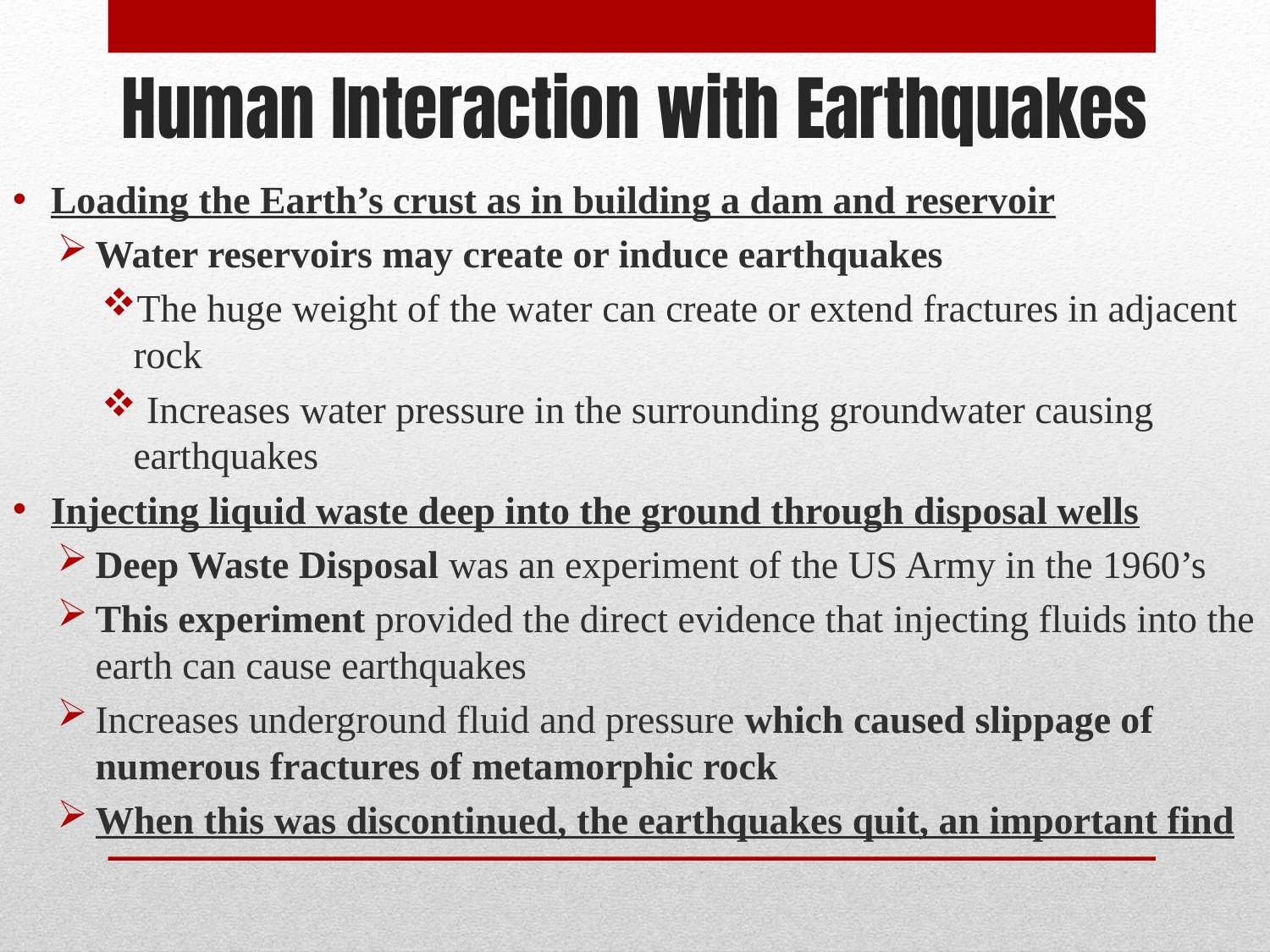

Human Interaction with Earthquakes

Loading the Earth’s crust as in building a dam and reservoir
Water reservoirs may create or induce earthquakes
The huge weight of the water can create or extend fractures in adjacent rock
 Increases water pressure in the surrounding groundwater causing earthquakes
Injecting liquid waste deep into the ground through disposal wells
Deep Waste Disposal was an experiment of the US Army in the 1960’s
This experiment provided the direct evidence that injecting fluids into the earth can cause earthquakes
Increases underground fluid and pressure which caused slippage of numerous fractures of metamorphic rock
When this was discontinued, the earthquakes quit, an important find